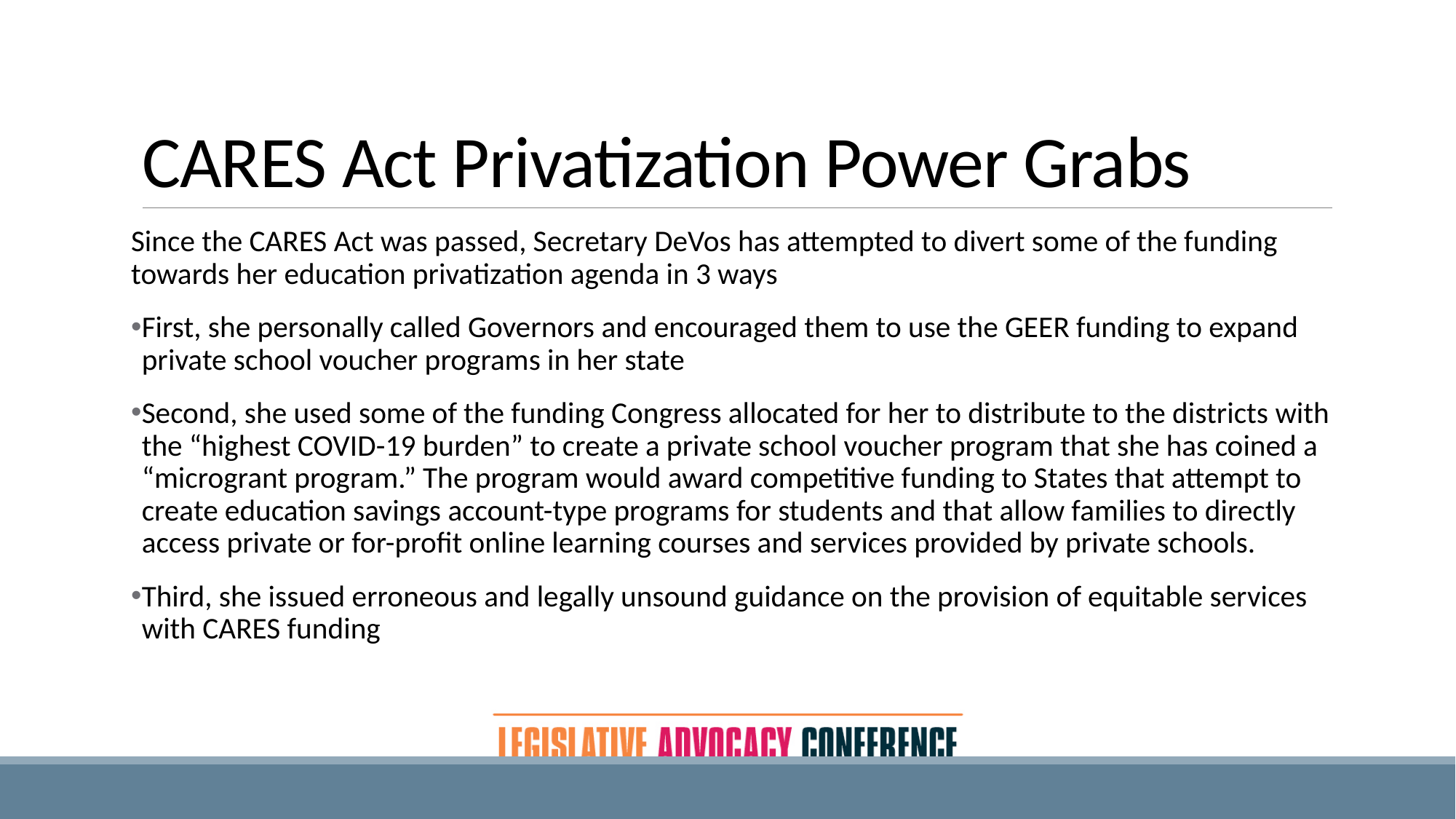

# CARES Act Privatization Power Grabs
Since the CARES Act was passed, Secretary DeVos has attempted to divert some of the funding towards her education privatization agenda in 3 ways
First, she personally called Governors and encouraged them to use the GEER funding to expand private school voucher programs in her state
Second, she used some of the funding Congress allocated for her to distribute to the districts with the “highest COVID-19 burden” to create a private school voucher program that she has coined a “microgrant program.” The program would award competitive funding to States that attempt to create education savings account-type programs for students and that allow families to directly access private or for-profit online learning courses and services provided by private schools.
Third, she issued erroneous and legally unsound guidance on the provision of equitable services with CARES funding